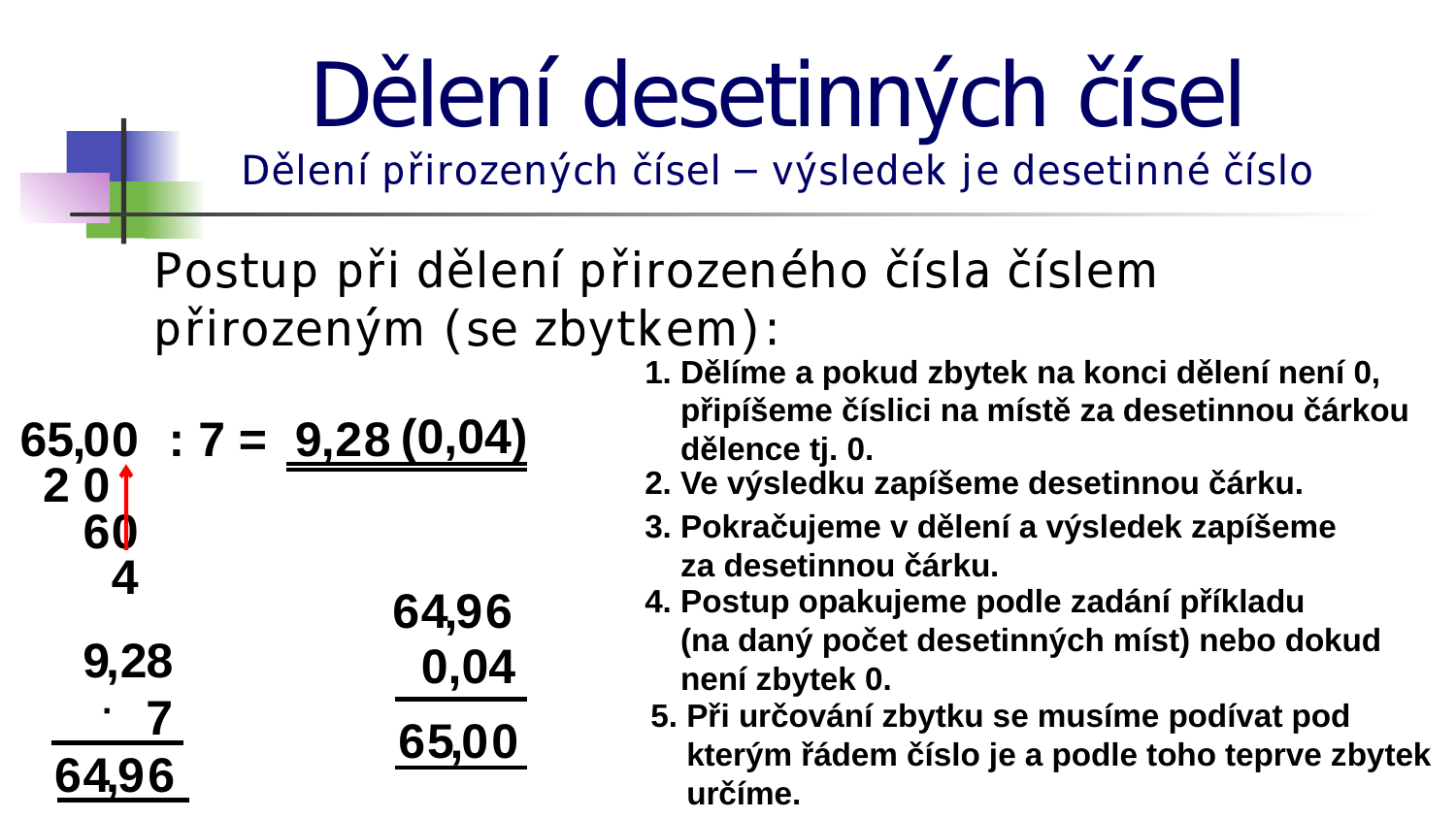

# Dělení desetinných čísel Dělení přirozených čísel – výsledek je desetinné číslo
Postup při dělení přirozeného čísla číslem přirozeným (se zbytkem):
1. Dělíme a pokud zbytek na konci dělení není 0,
    připíšeme číslici na místě za desetinnou čárkou
    dělence tj. 0.
(0,04)
65       : 7 =
,
0
0
9
,
2
8
2
0
2. Ve výsledku zapíšeme desetinnou čárku.
6
0
3. Pokračujeme v dělení a výsledek zapíšeme
    za desetinnou čárku.
4
6
4
,
9
6
4. Postup opakujeme podle zadání příkladu
    (na daný počet desetinných míst) nebo dokud
    není zbytek 0.
9
,
2
8
0,04
·
7
5. Při určování zbytku se musíme podívat pod
    kterým řádem číslo je a podle toho teprve zbytek
    určíme.
6
5
,
0
0
6
4
,
9
6